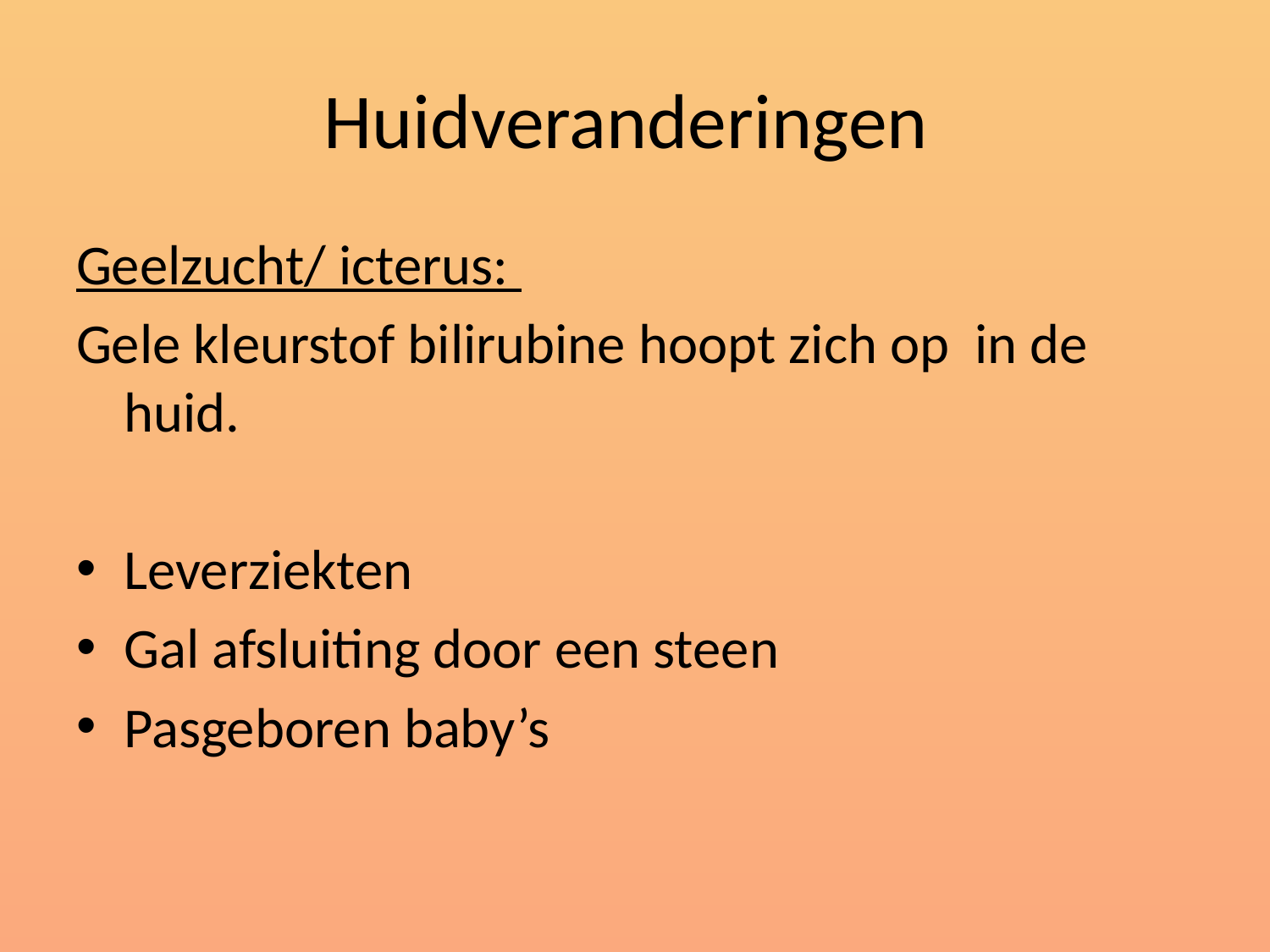

# Huidveranderingen
Geelzucht/ icterus:
Gele kleurstof bilirubine hoopt zich op  in de huid.

Leverziekten
Gal afsluiting door een steen
Pasgeboren baby’s